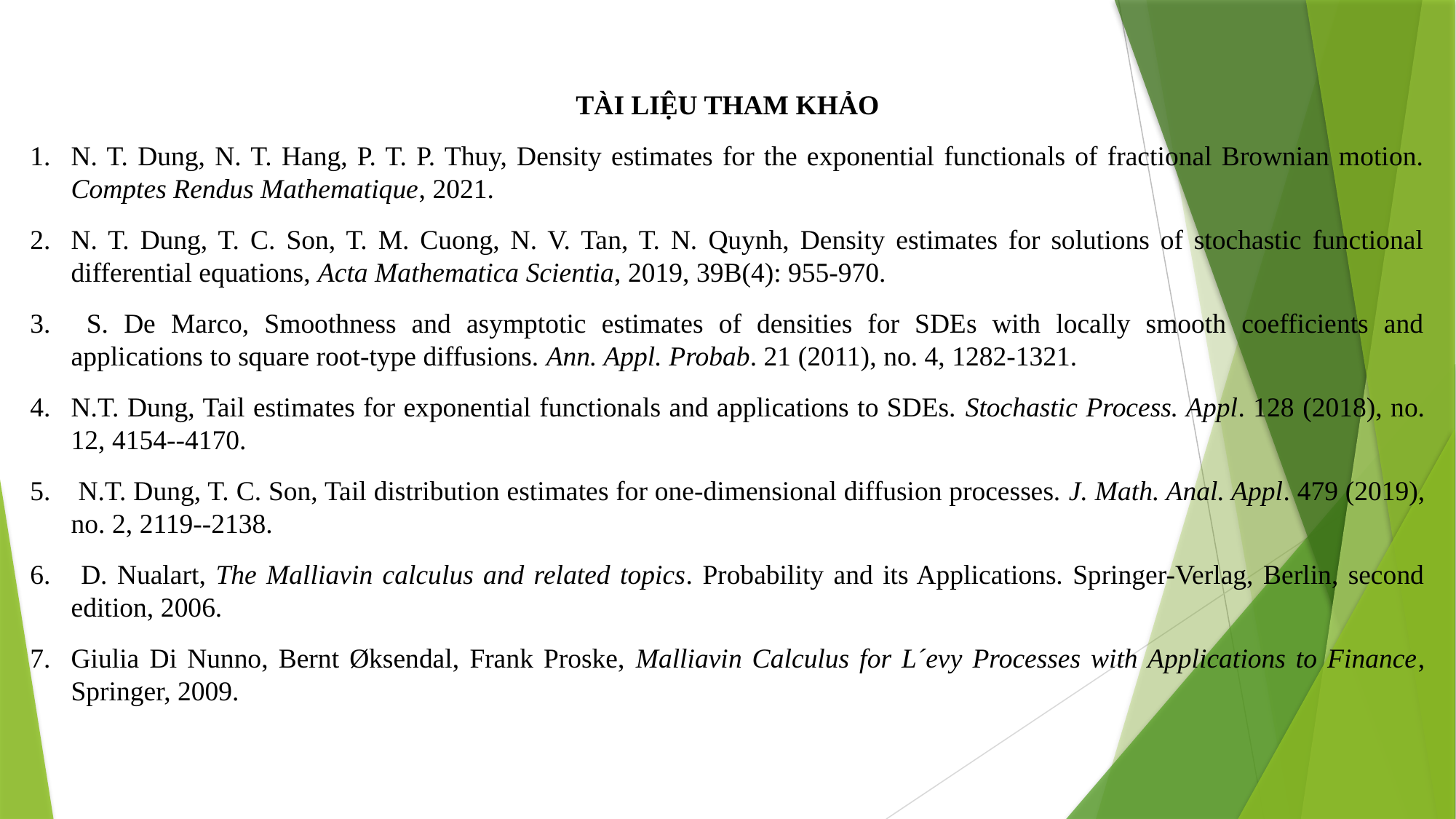

TÀI LIỆU THAM KHẢO
N. T. Dung, N. T. Hang, P. T. P. Thuy, Density estimates for the exponential functionals of fractional Brownian motion. Comptes Rendus Mathematique, 2021.
N. T. Dung, T. C. Son, T. M. Cuong, N. V. Tan, T. N. Quynh, Density estimates for solutions of stochastic functional differential equations, Acta Mathematica Scientia, 2019, 39B(4): 955-970.
 S. De Marco, Smoothness and asymptotic estimates of densities for SDEs with locally smooth coefficients and applications to square root-type diffusions. Ann. Appl. Probab. 21 (2011), no. 4, 1282-1321.
N.T. Dung, Tail estimates for exponential functionals and applications to SDEs. Stochastic Process. Appl. 128 (2018), no. 12, 4154--4170.
 N.T. Dung, T. C. Son, Tail distribution estimates for one-dimensional diffusion processes. J. Math. Anal. Appl. 479 (2019), no. 2, 2119--2138.
 D. Nualart, The Malliavin calculus and related topics. Probability and its Applications. Springer-Verlag, Berlin, second edition, 2006.
Giulia Di Nunno, Bernt Øksendal, Frank Proske, Malliavin Calculus for L´evy Processes with Applications to Finance, Springer, 2009.